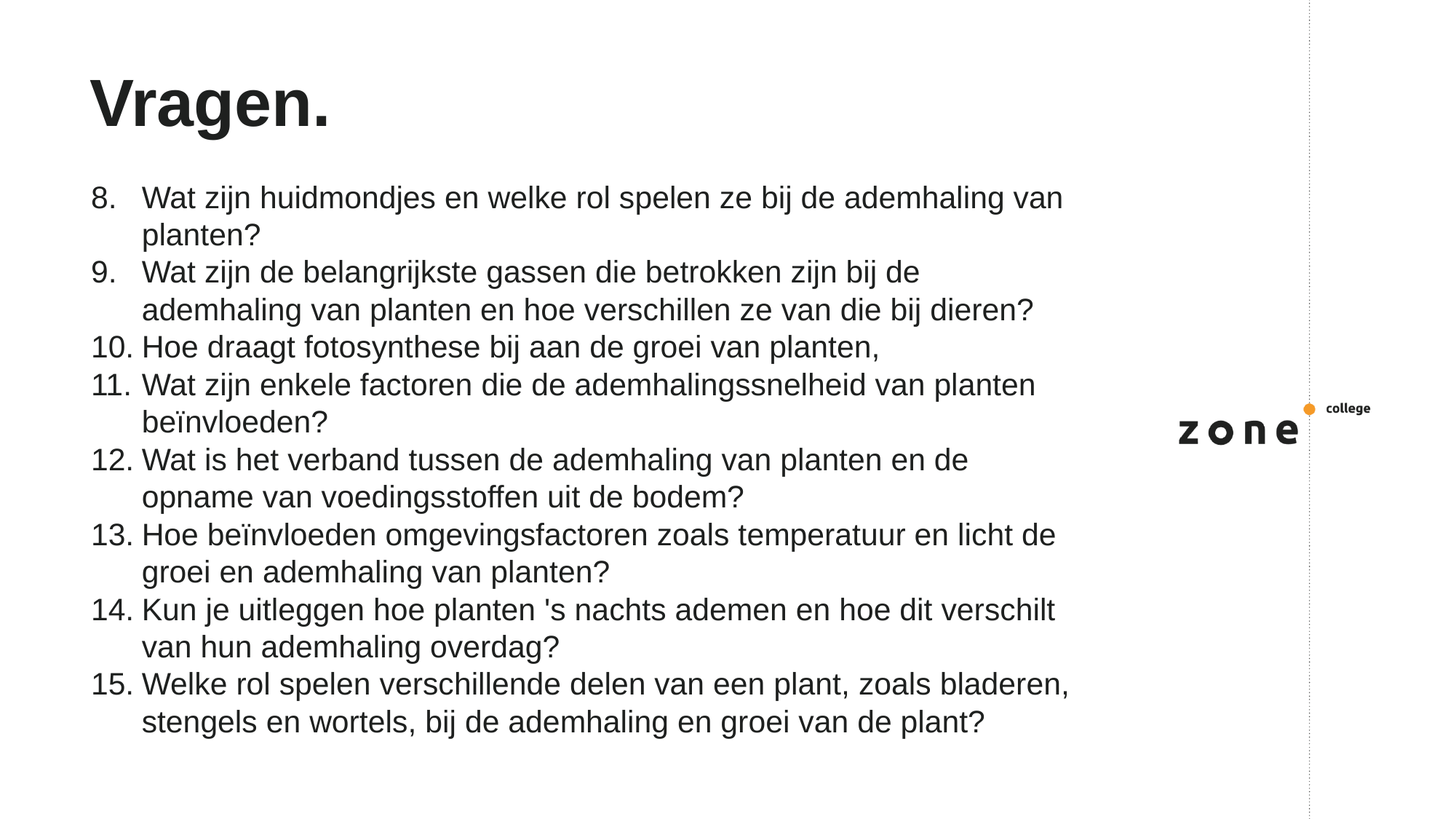

# Vragen.
Wat zijn huidmondjes en welke rol spelen ze bij de ademhaling van planten?
Wat zijn de belangrijkste gassen die betrokken zijn bij de ademhaling van planten en hoe verschillen ze van die bij dieren?
Hoe draagt fotosynthese bij aan de groei van planten,
Wat zijn enkele factoren die de ademhalingssnelheid van planten beïnvloeden?
Wat is het verband tussen de ademhaling van planten en de opname van voedingsstoffen uit de bodem?
Hoe beïnvloeden omgevingsfactoren zoals temperatuur en licht de groei en ademhaling van planten?
Kun je uitleggen hoe planten 's nachts ademen en hoe dit verschilt van hun ademhaling overdag?
Welke rol spelen verschillende delen van een plant, zoals bladeren, stengels en wortels, bij de ademhaling en groei van de plant?